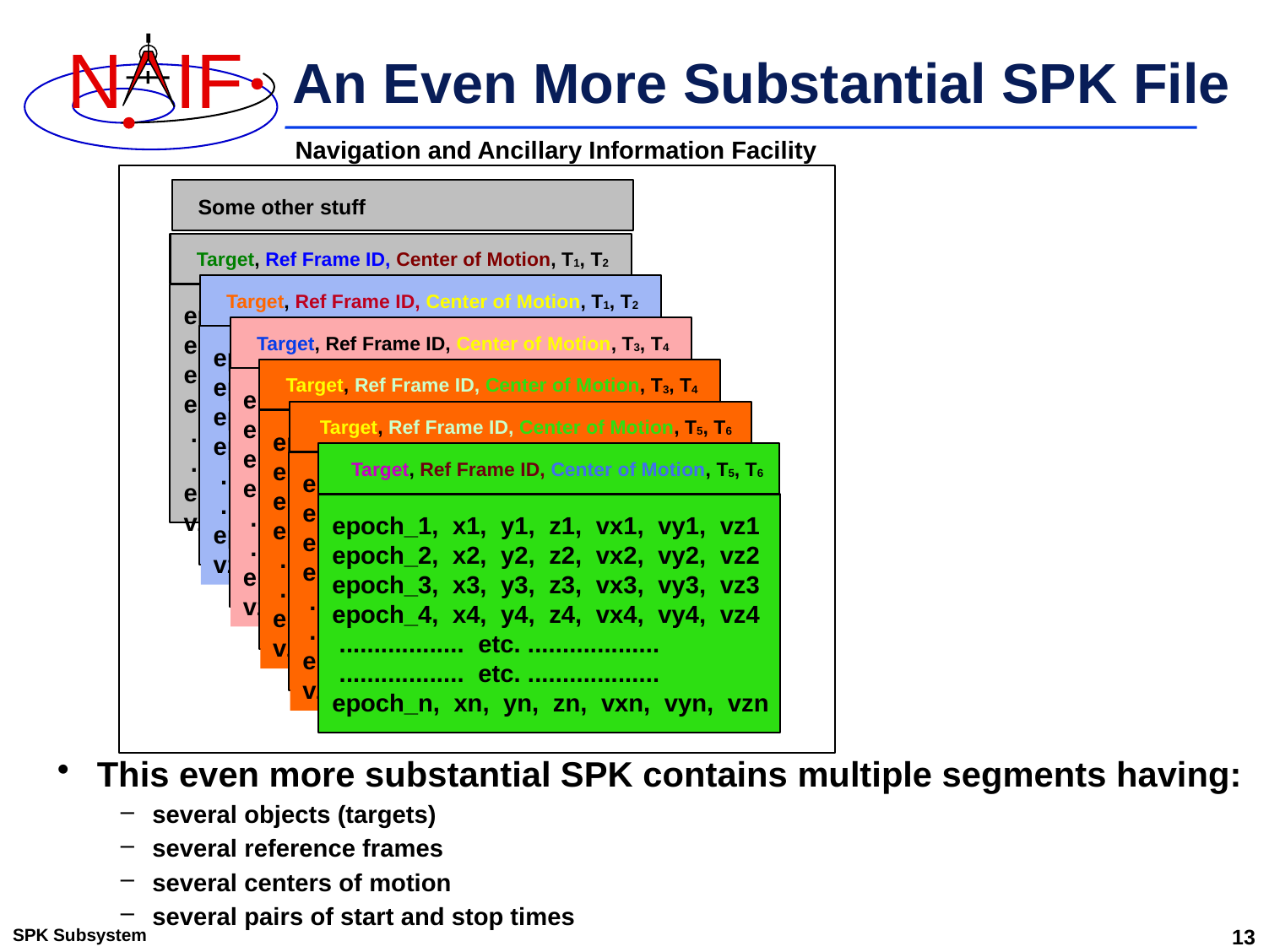

# An Even More Substantial SPK File

Some other stuff

Target, Ref Frame ID, Center of Motion, T1, T2

Target, Ref Frame ID, Center of Motion, T1, T2

epoch-1,  x1,  y1,  z1,  vx1,  vy1,  vz1
epoch-2,  x2,  y2,  z2,  vx2,  vy2,  vz2
epoch-3,  x3,  y3,  z3,  vx3,  vy3,  vz3
epoch-4,  x4,  y4,  z4,  vx4,  vy4,  vz4
 ..................  etc. ...................
 ..................  etc. ...................
epoch-n,  xn,  yn,  zn,  vxn,  vyn,  vzn

Target, Ref Frame ID, Center of Motion, T3, T4

epoch-1,  x1,  y1,  z1,  vx1,  vy1,  vz1
epoch-2,  x2,  y2,  z2,  vx2,  vy2,  vz2
epoch-3,  x3,  y3,  z3,  vx3,  vy3,  vz3
epoch-4,  x4,  y4,  z4,  vx4,  vy4,  vz4
 ..................  etc. ...................
 ..................  etc. ...................
epoch-n,  xn,  yn,  zn,  vxn,  vyn,  vzn

Target, Ref Frame ID, Center of Motion, T3, T4

epoch-1,  x1,  y1,  z1,  vx1,  vy1,  vz1
epoch-2,  x2,  y2,  z2,  vx2,  vy2,  vz2
epoch-3,  x3,  y3,  z3,  vx3,  vy3,  vz3
epoch-4,  x4,  y4,  z4,  vx4,  vy4,  vz4
 ..................  etc. ...................
 ..................  etc. ...................
epoch-n,  xn,  yn,  zn,  vxn,  vyn,  vzn

Target, Ref Frame ID, Center of Motion, T5, T6

epoch-1,  x1,  y1,  z1,  vx1,  vy1,  vz1
epoch-2,  x2,  y2,  z2,  vx2,  vy2,  vz2
epoch-3,  x3,  y3,  z3,  vx3,  vy3,  vz3
epoch-4,  x4,  y4,  z4,  vx4,  vy4,  vz4
 ..................  etc. ...................
 ..................  etc. ...................
epoch-n,  xn,  yn,  zn,  vxn,  vyn,  vzn

Target, Ref Frame ID, Center of Motion, T5, T6

epoch-1,  x1,  y1,  z1,  vx1,  vy1,  vz1
epoch-2,  x2,  y2,  z2,  vx2,  vy2,  vz2
epoch-3,  x3,  y3,  z3,  vx3,  vy3,  vz3
epoch-4,  x4,  y4,  z4,  vx4,  vy4,  vz4
 ..................  etc. ...................
 ..................  etc. ...................
epoch-n,  xn,  yn,  zn,  vxn,  vyn,  vzn

epoch_1,  x1,  y1,  z1,  vx1,  vy1,  vz1
epoch_2,  x2,  y2,  z2,  vx2,  vy2,  vz2
epoch_3,  x3,  y3,  z3,  vx3,  vy3,  vz3
epoch_4,  x4,  y4,  z4,  vx4,  vy4,  vz4
 ..................  etc. ...................
 ..................  etc. ...................
epoch_n,  xn,  yn,  zn,  vxn,  vyn,  vzn
This even more substantial SPK contains multiple segments having:
several objects (targets)
several reference frames
several centers of motion
several pairs of start and stop times
SPK Subsystem
13